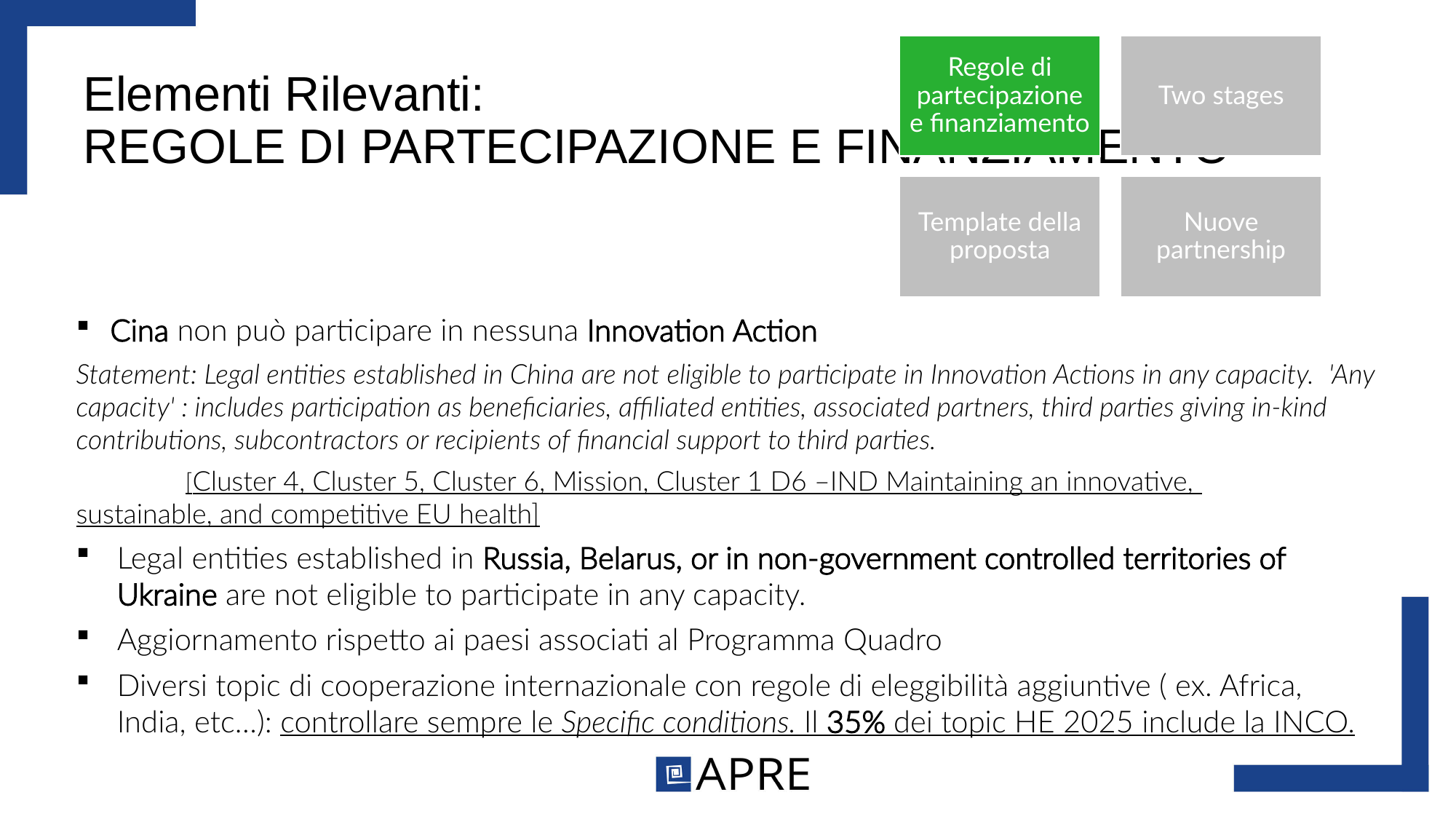

Regole di partecipazione e finanziamento
Two stages
Template della proposta
Nuove partnership
# Elementi Rilevanti: REGOLE DI PARTECIPAZIONE E FINANZIAMENTO
Cina non può participare in nessuna Innovation Action
Statement: Legal entities established in China are not eligible to participate in Innovation Actions in any capacity.  'Any capacity' : includes participation as beneficiaries, affiliated entities, associated partners, third parties giving in-kind contributions, subcontractors or recipients of financial support to third parties.
	[Cluster 4, Cluster 5, Cluster 6, Mission, Cluster 1 D6 –IND Maintaining an innovative, 	sustainable, and competitive EU health]
Legal entities established in Russia, Belarus, or in non-government controlled territories of Ukraine are not eligible to participate in any capacity.
Aggiornamento rispetto ai paesi associati al Programma Quadro
Diversi topic di cooperazione internazionale con regole di eleggibilità aggiuntive ( ex. Africa, India, etc…): controllare sempre le Specific conditions. Il 35% dei topic HE 2025 include la INCO.